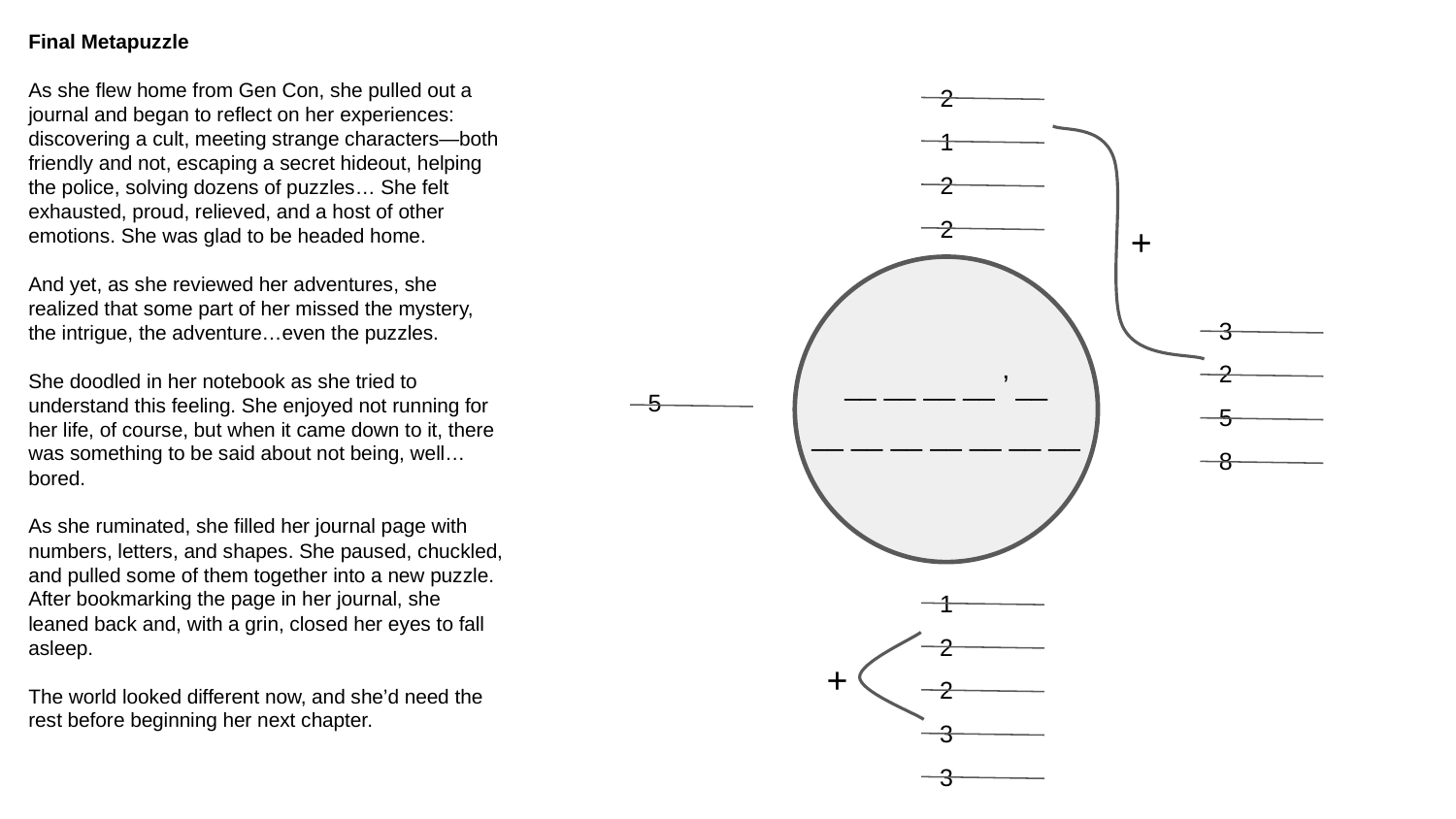

Final Metapuzzle

As she flew home from Gen Con, she pulled out a journal and began to reflect on her experiences: discovering a cult, meeting strange characters—both friendly and not, escaping a secret hideout, helping the police, solving dozens of puzzles… She felt exhausted, proud, relieved, and a host of other emotions. She was glad to be headed home.

And yet, as she reviewed her adventures, she realized that some part of her missed the mystery, the intrigue, the adventure…even the puzzles.

She doodled in her notebook as she tried to understand this feeling. She enjoyed not running for her life, of course, but when it came down to it, there was something to be said about not being, well… bored.

As she ruminated, she filled her journal page with numbers, letters, and shapes. She paused, chuckled, and pulled some of them together into a new puzzle. After bookmarking the page in her journal, she leaned back and, with a grin, closed her eyes to fall asleep.

The world looked different now, and she’d need the rest before beginning her next chapter.
2
1
2
2

+

3
2
5
8
5
__ __ __ __ ’ __
__ __ __ __ __ __ __
1
2
2
3
3

+